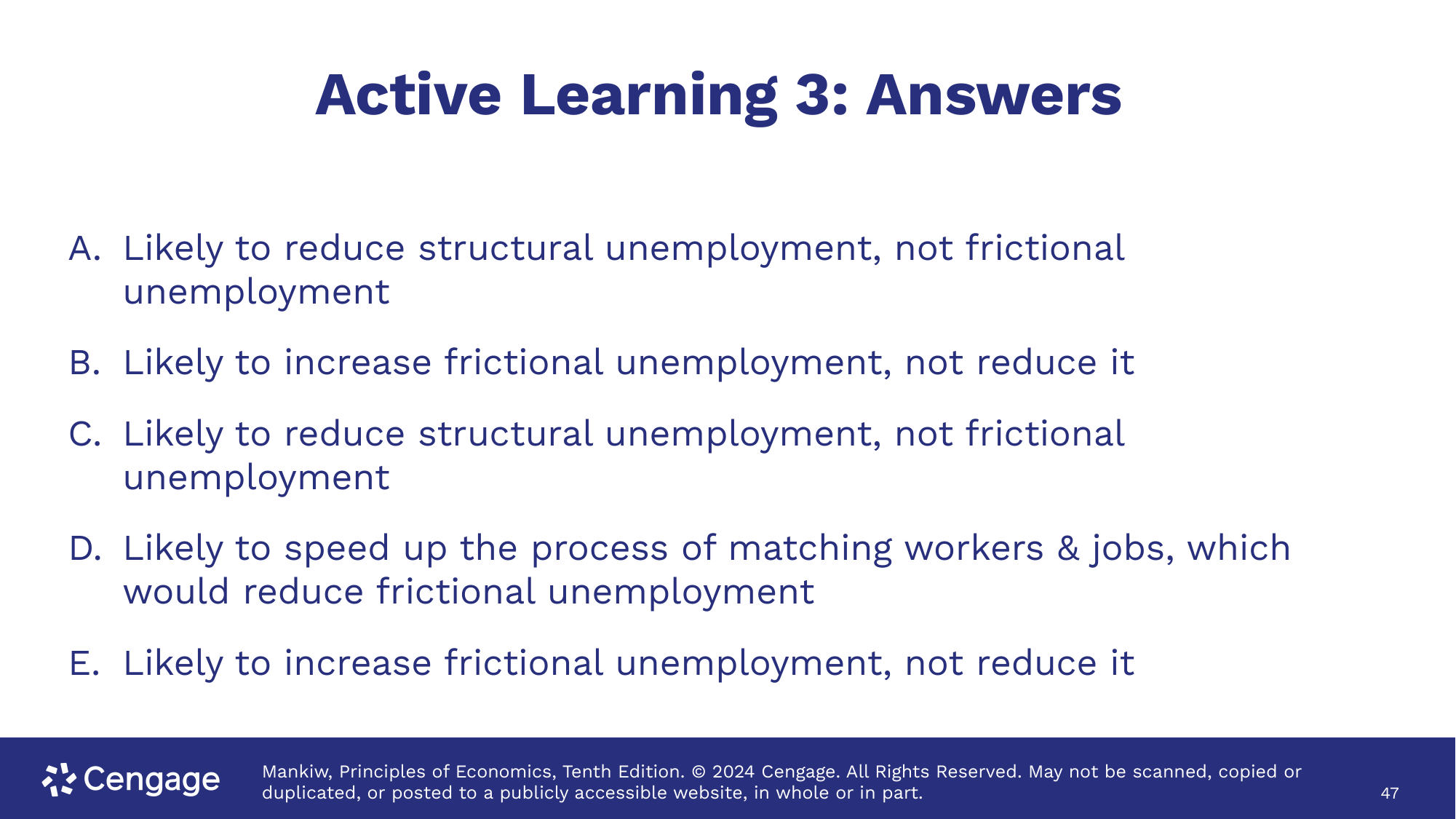

# Active Learning 3: Answers
Likely to reduce structural unemployment, not frictional unemployment
Likely to increase frictional unemployment, not reduce it
Likely to reduce structural unemployment, not frictional unemployment
Likely to speed up the process of matching workers & jobs, which would reduce frictional unemployment
Likely to increase frictional unemployment, not reduce it